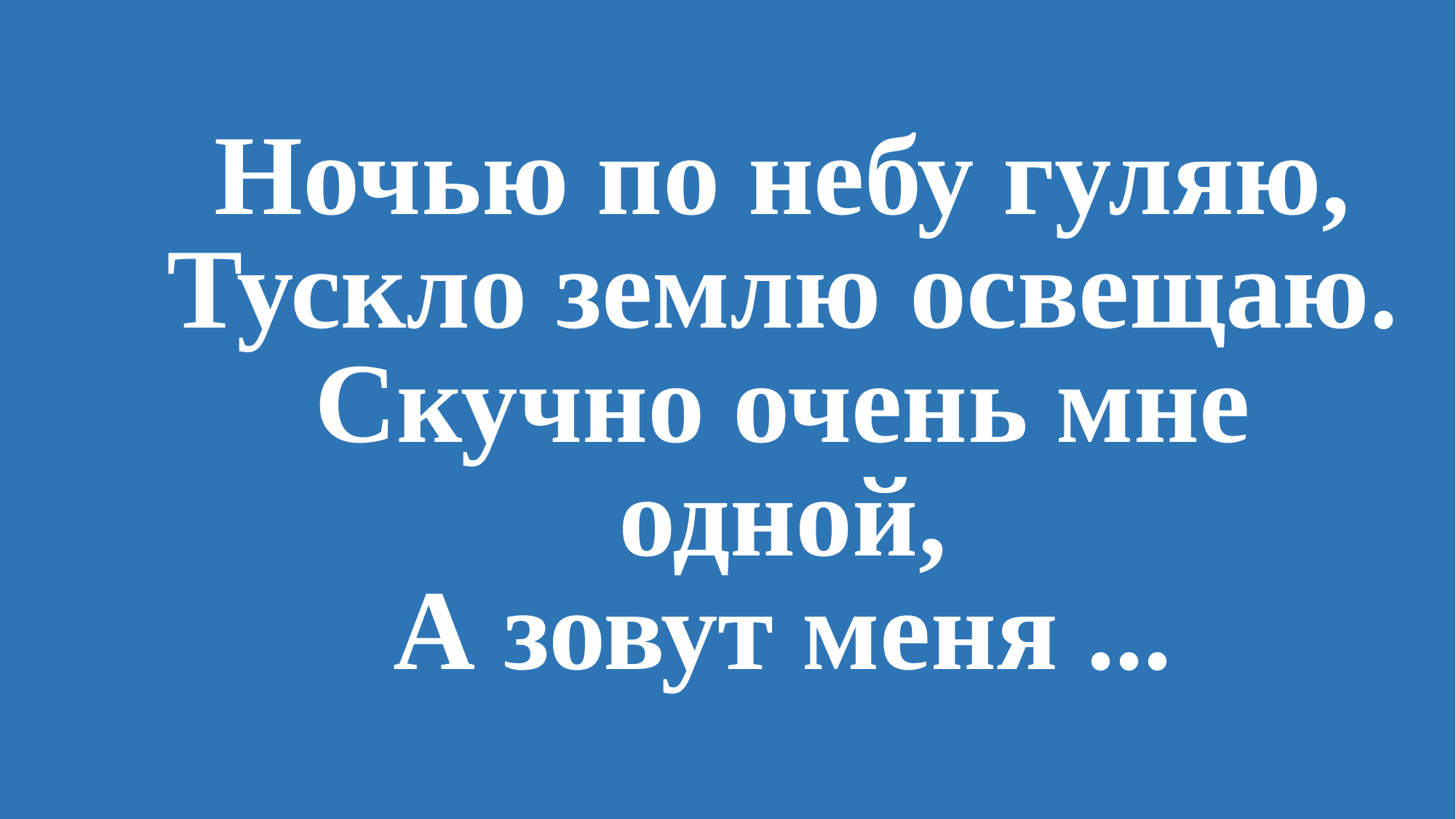

# Ночью по небу гуляю, Тускло землю освещаю. Скучно очень мне одной, А зовут меня ...